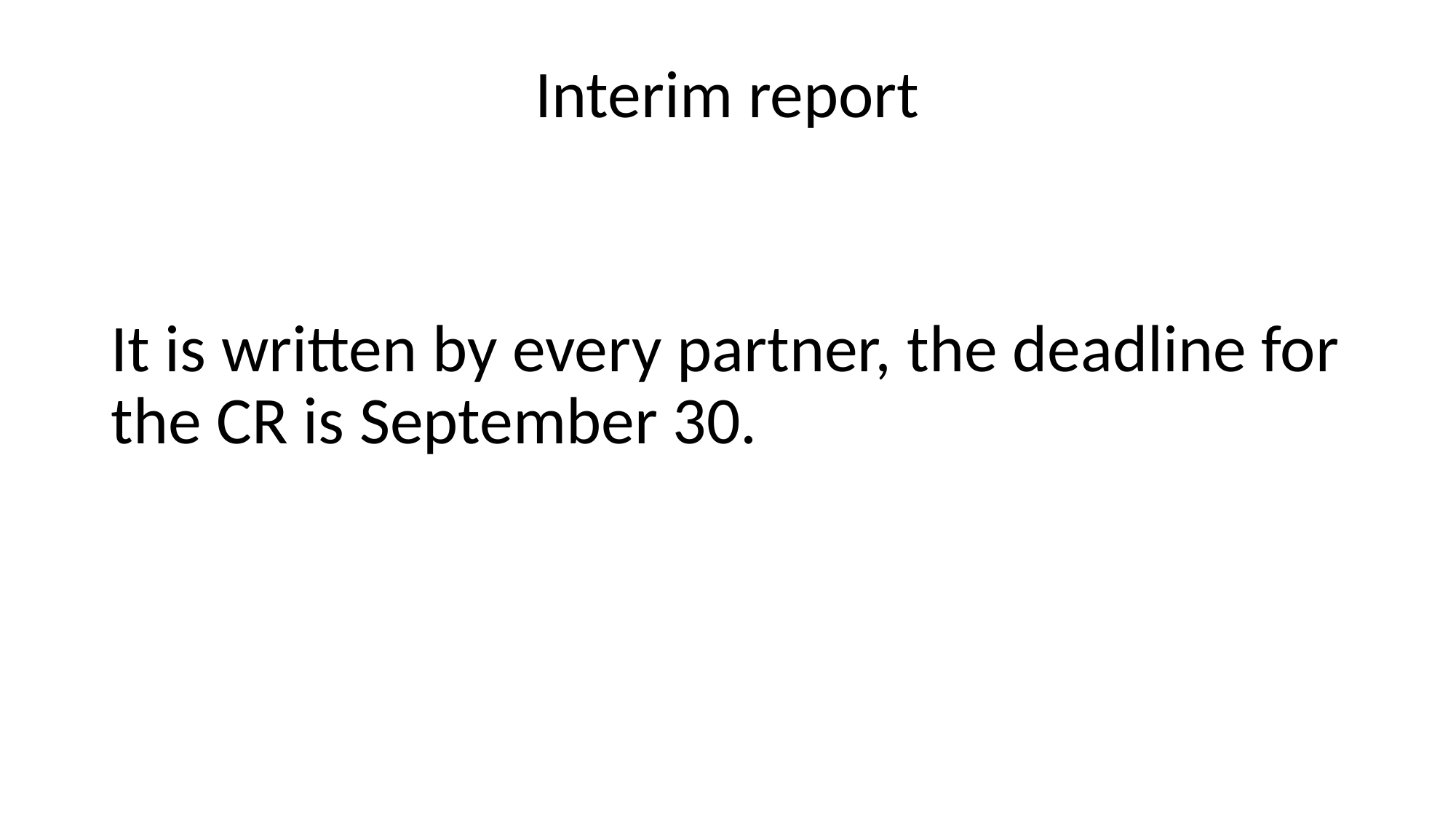

# It is written by every partner, the deadline for the CR is September 30.
Interim report